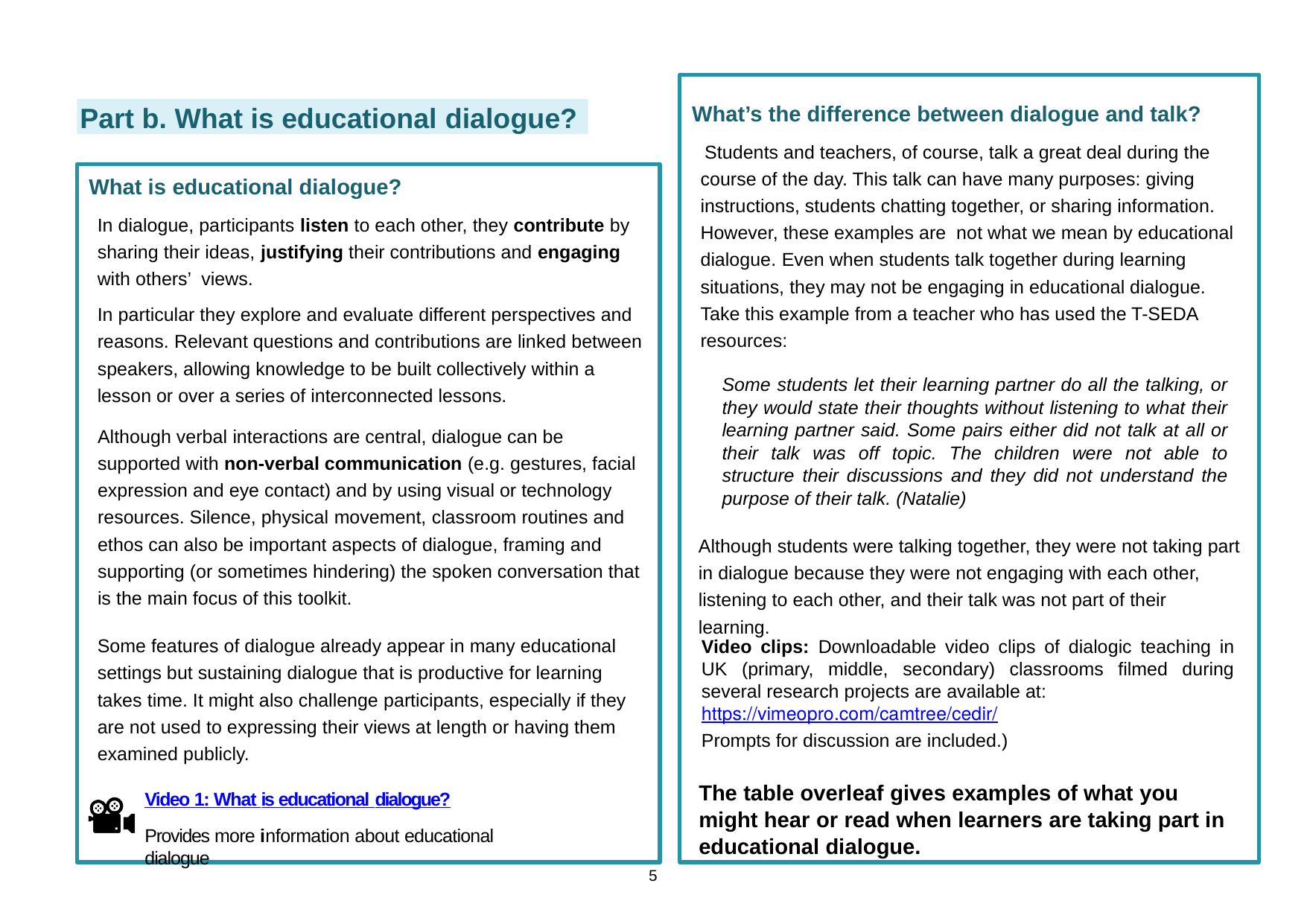

Part b. What is educational dialogue?
What’s the difference between dialogue and talk?
Students and teachers, of course, talk a great deal during the course of the day. This talk can have many purposes: giving instructions, students chatting together, or sharing information. However, these examples are  not what we mean by educational dialogue. Even when students talk together during learning situations, they may not be engaging in educational dialogue. Take this example from a teacher who has used the T-SEDA resources:

What is educational dialogue?
In dialogue, participants listen to each other, they contribute by sharing their ideas, justifying their contributions and engaging with others’  views.
In particular they explore and evaluate different perspectives and reasons. Relevant questions and contributions are linked between speakers, allowing knowledge to be built collectively within a lesson or over a series of interconnected lessons.
Some students let their learning partner do all the talking, or they would state their thoughts without listening to what their learning partner said. Some pairs either did not talk at all or their talk was off topic. The children were not able to structure their discussions and they did not understand the purpose of their talk. (Natalie)
Although verbal interactions are central, dialogue can be supported with non-verbal communication (e.g. gestures, facial  expression and eye contact) and by using visual or technology resources. Silence, physical movement, classroom routines and ethos can also be important aspects of dialogue, framing and supporting (or sometimes hindering) the spoken conversation that is the main focus of this toolkit.
Although students were talking together, they were not taking part in dialogue because they were not engaging with each other, listening to each other, and their talk was not part of their learning.
Some features of dialogue already appear in many educational settings but sustaining dialogue that is productive for learning takes time. It might also challenge participants, especially if they are not used to expressing their views at length or having them examined publicly.
Video clips: Downloadable video clips of dialogic teaching in UK (primary, middle, secondary) classrooms filmed during several research projects are available at:
https://vimeopro.com/camtree/cedir/
Prompts for discussion are included.)
The table overleaf gives examples of what you  might hear or read when learners are taking part in  educational dialogue.

Video 1: What is educational dialogue?
Provides more information about educational dialogue
5